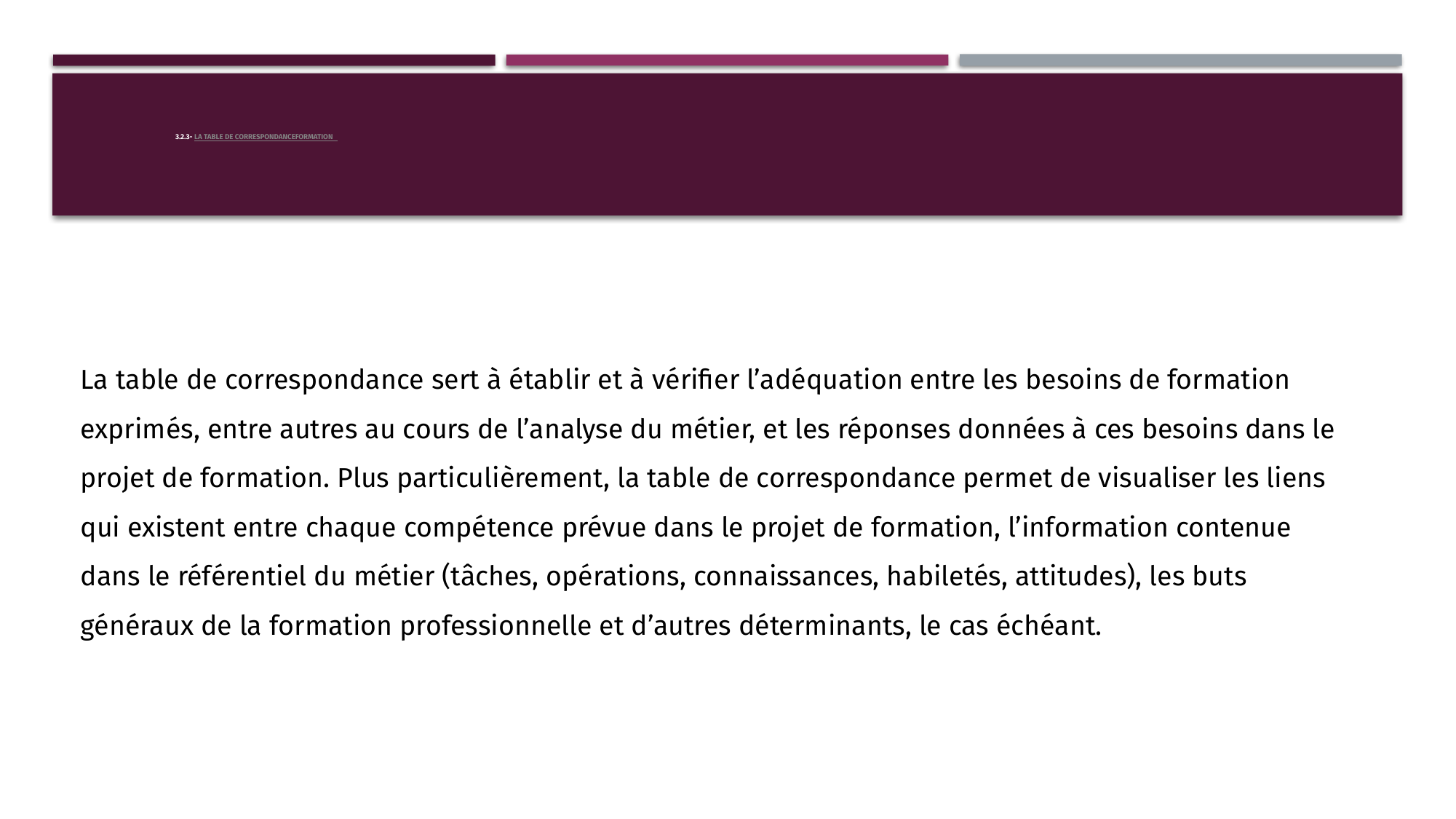

# 3.2.3- LA TABLE DE CORRESPONDANCEFORMATION

La table de correspondance sert à établir et à vérifier l’adéquation entre les besoins de formation exprimés, entre autres au cours de l’analyse du métier, et les réponses données à ces besoins dans le projet de formation. Plus particulièrement, la table de correspondance permet de visualiser les liens qui existent entre chaque compétence prévue dans le projet de formation, l’information contenue dans le référentiel du métier (tâches, opérations, connaissances, habiletés, attitudes), les buts généraux de la formation professionnelle et d’autres déterminants, le cas échéant.